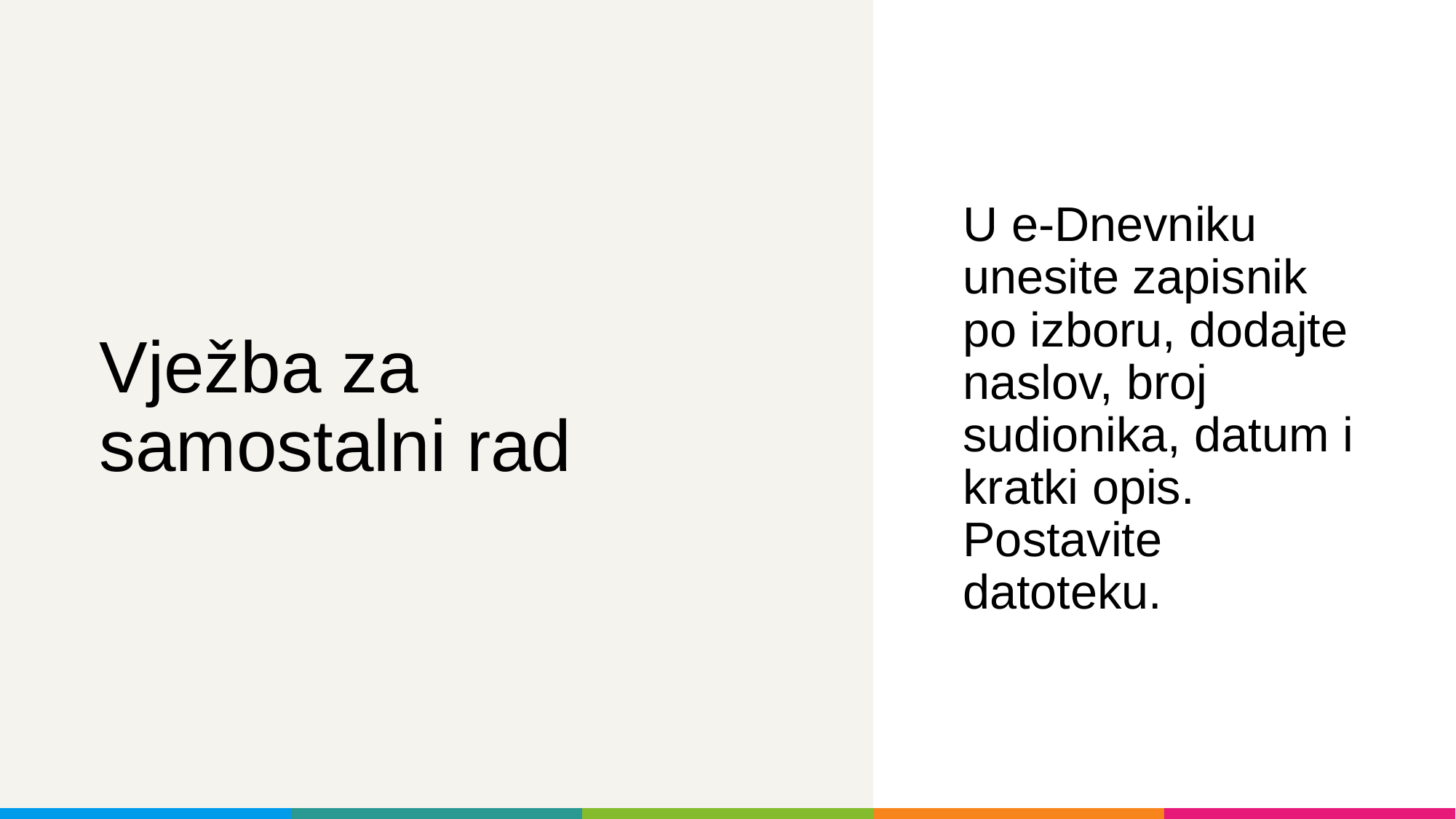

U e-Dnevniku unesite zapisnik po izboru, dodajte naslov, broj sudionika, datum i kratki opis.
Postavite datoteku.
# Vježba za samostalni rad